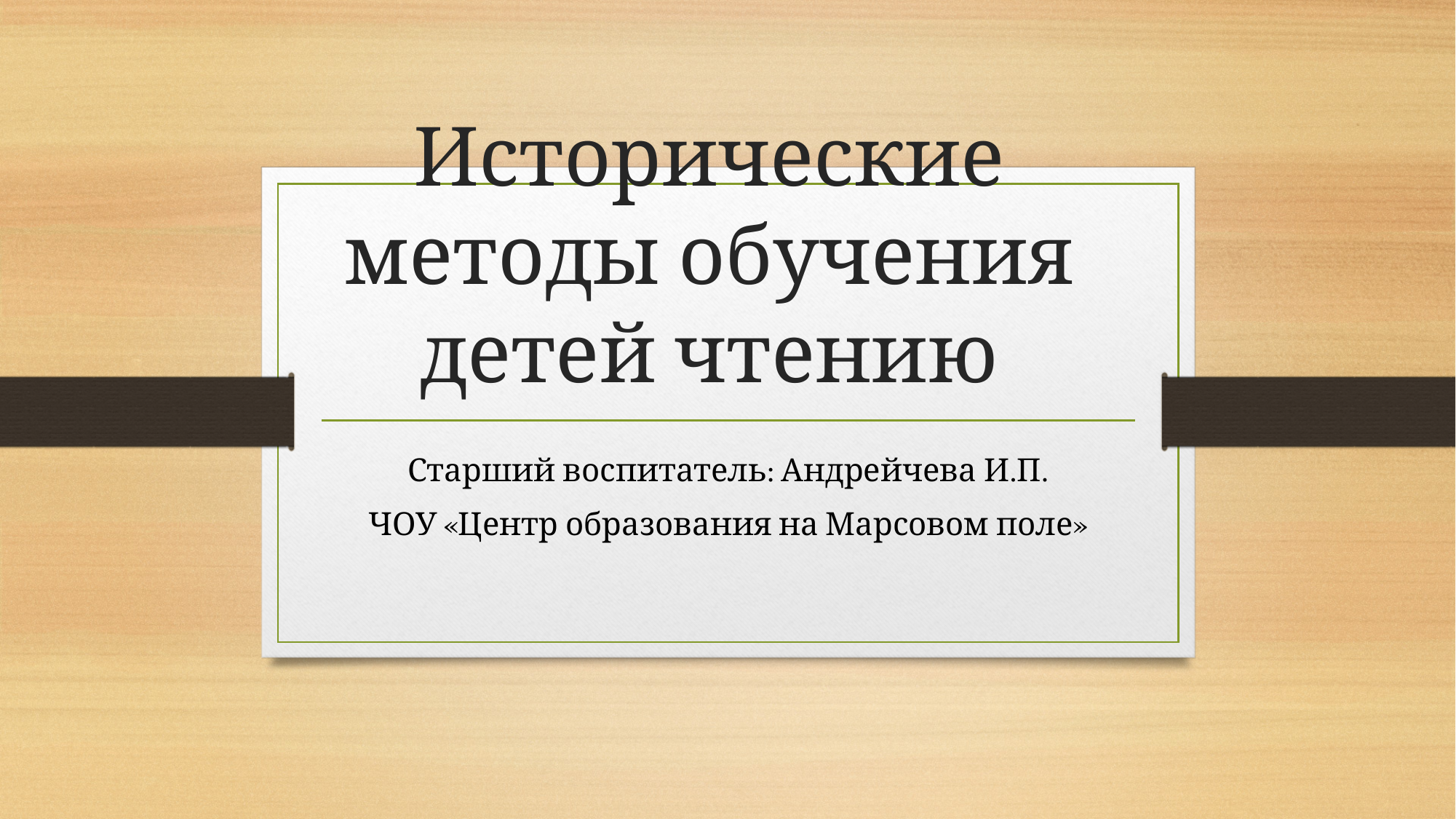

# Исторические методы обучения детей чтению
Старший воспитатель: Андрейчева И.П.
ЧОУ «Центр образования на Марсовом поле»